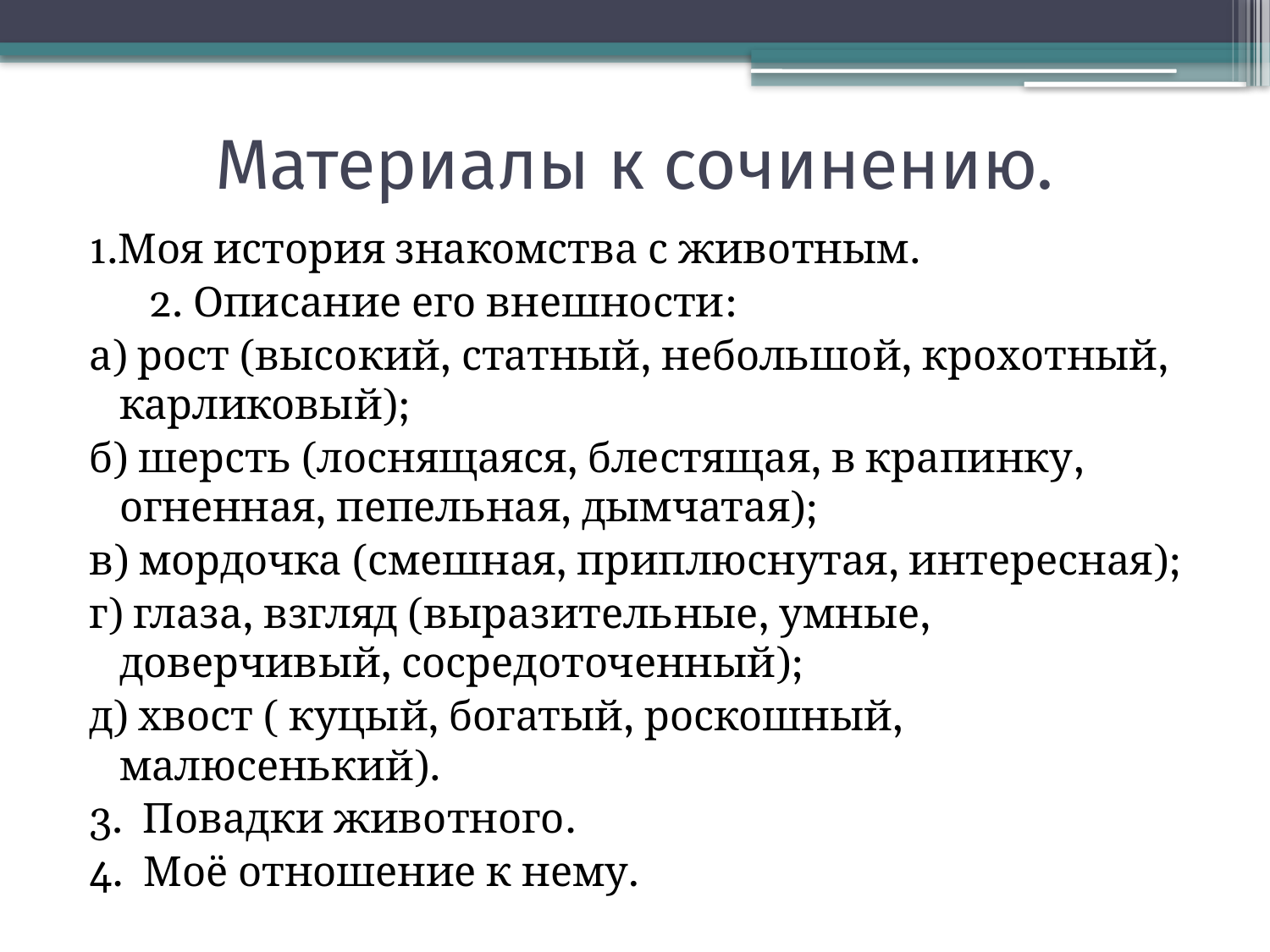

# Материалы к сочинению.
1.Моя история знакомства с животным.
      2. Описание его внешности:
а) рост (высокий, статный, небольшой, крохотный, карликовый);
б) шерсть (лоснящаяся, блестящая, в крапинку, огненная, пепельная, дымчатая);
в) мордочка (смешная, приплюснутая, интересная);
г) глаза, взгляд (выразительные, умные, доверчивый, сосредоточенный);
д) хвост ( куцый, богатый, роскошный, малюсенький).
3.  Повадки животного.
4.  Моё отношение к нему.